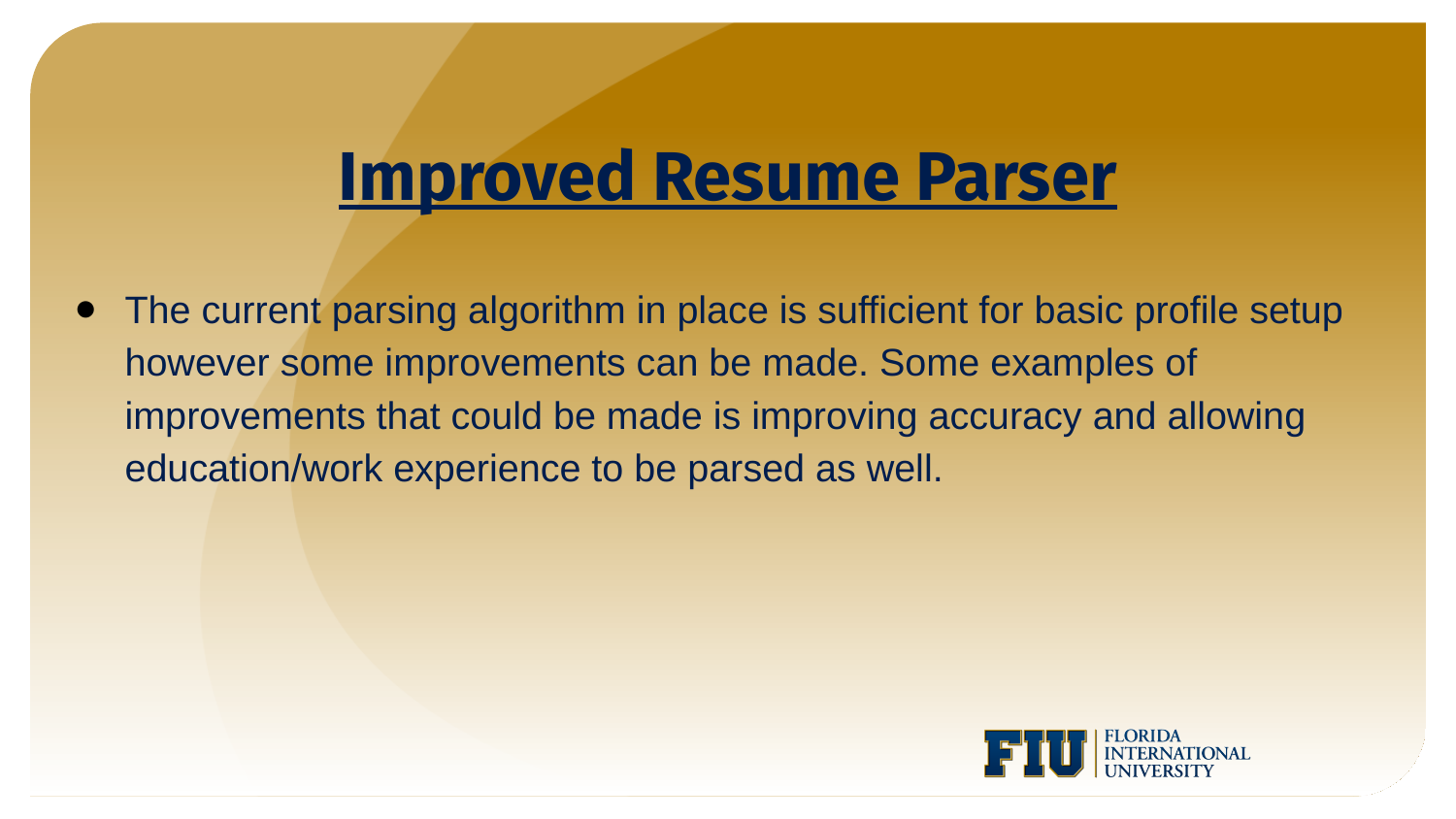

Improved Resume Parser
The current parsing algorithm in place is sufficient for basic profile setup however some improvements can be made. Some examples of improvements that could be made is improving accuracy and allowing education/work experience to be parsed as well.